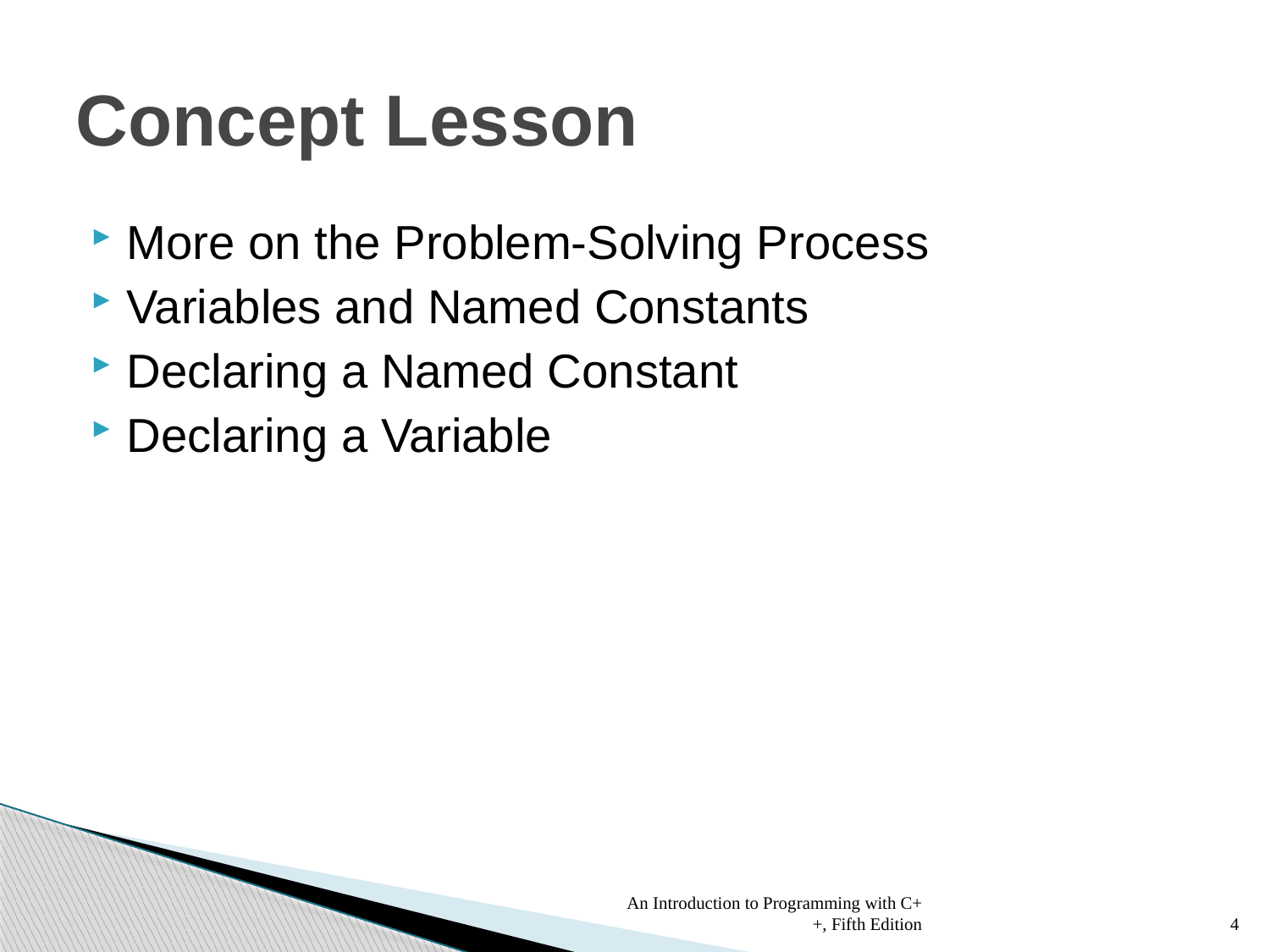

# Concept Lesson
More on the Problem-Solving Process
Variables and Named Constants
Declaring a Named Constant
Declaring a Variable

An Introduction to Programming with C++, Fifth Edition
4